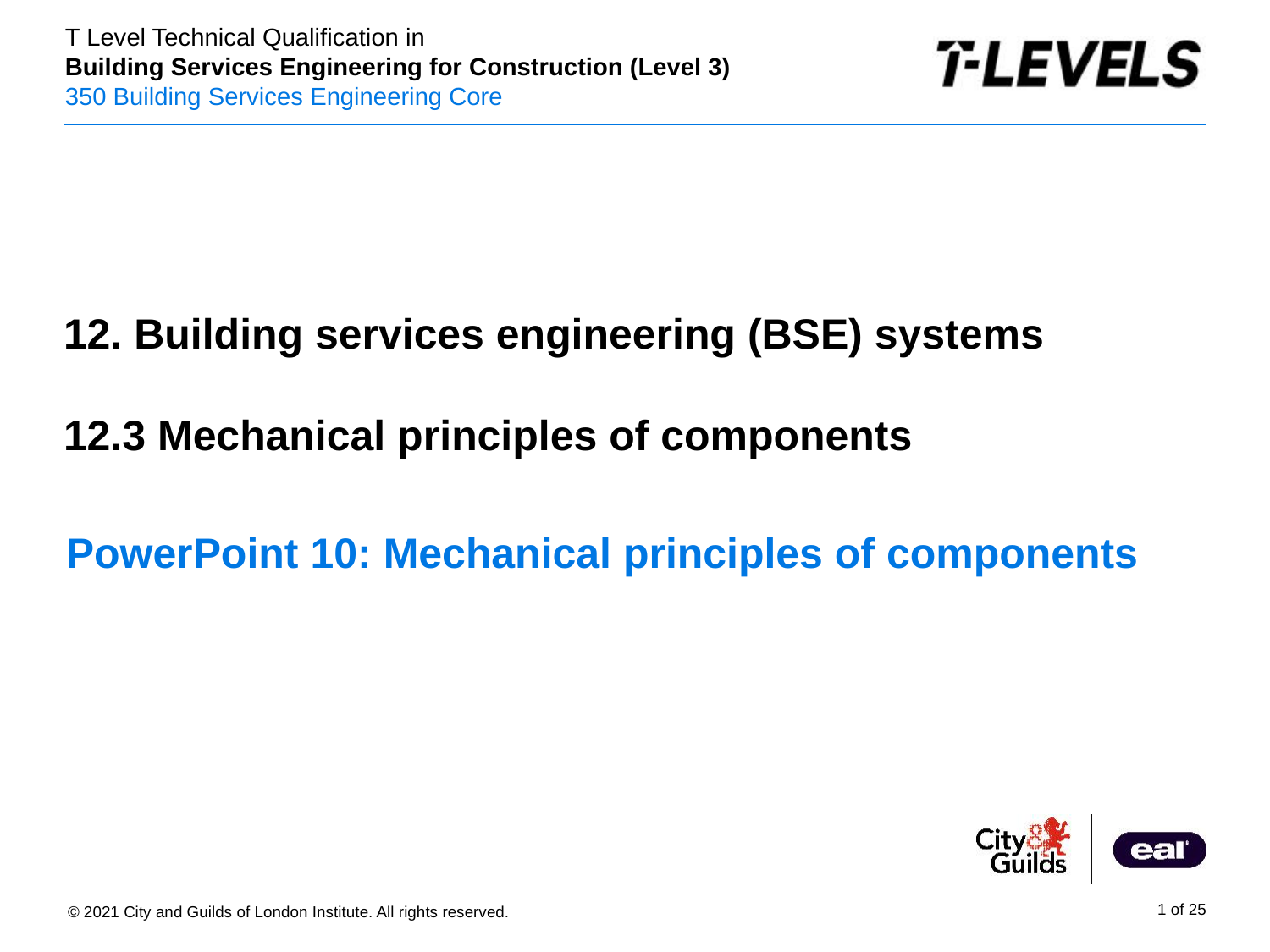

PowerPoint presentation
12. Building services engineering (BSE) systems

12.3 Mechanical principles of components
# PowerPoint 10: Mechanical principles of components